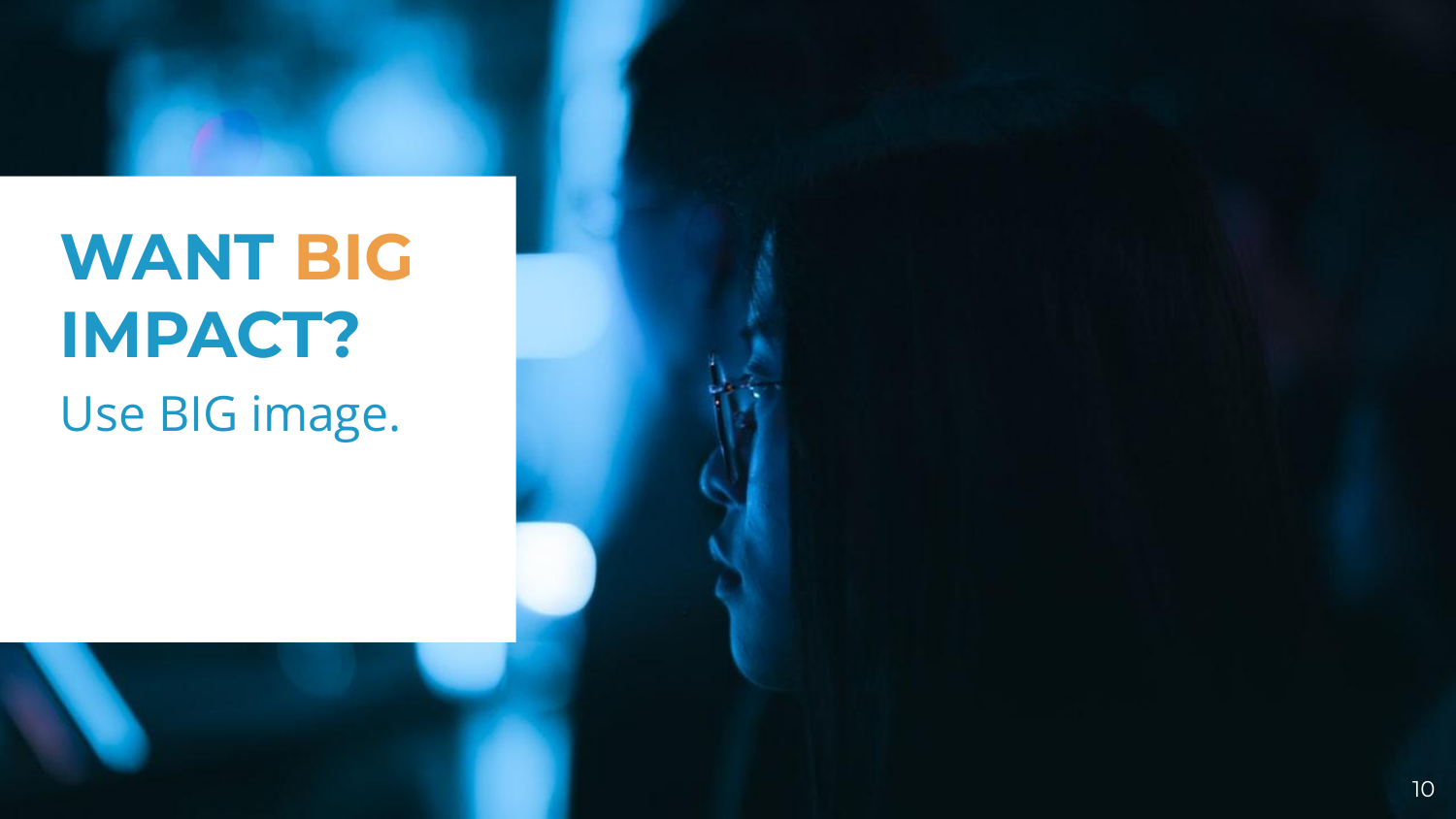

WANT BIG IMPACT?
Use BIG image.
10